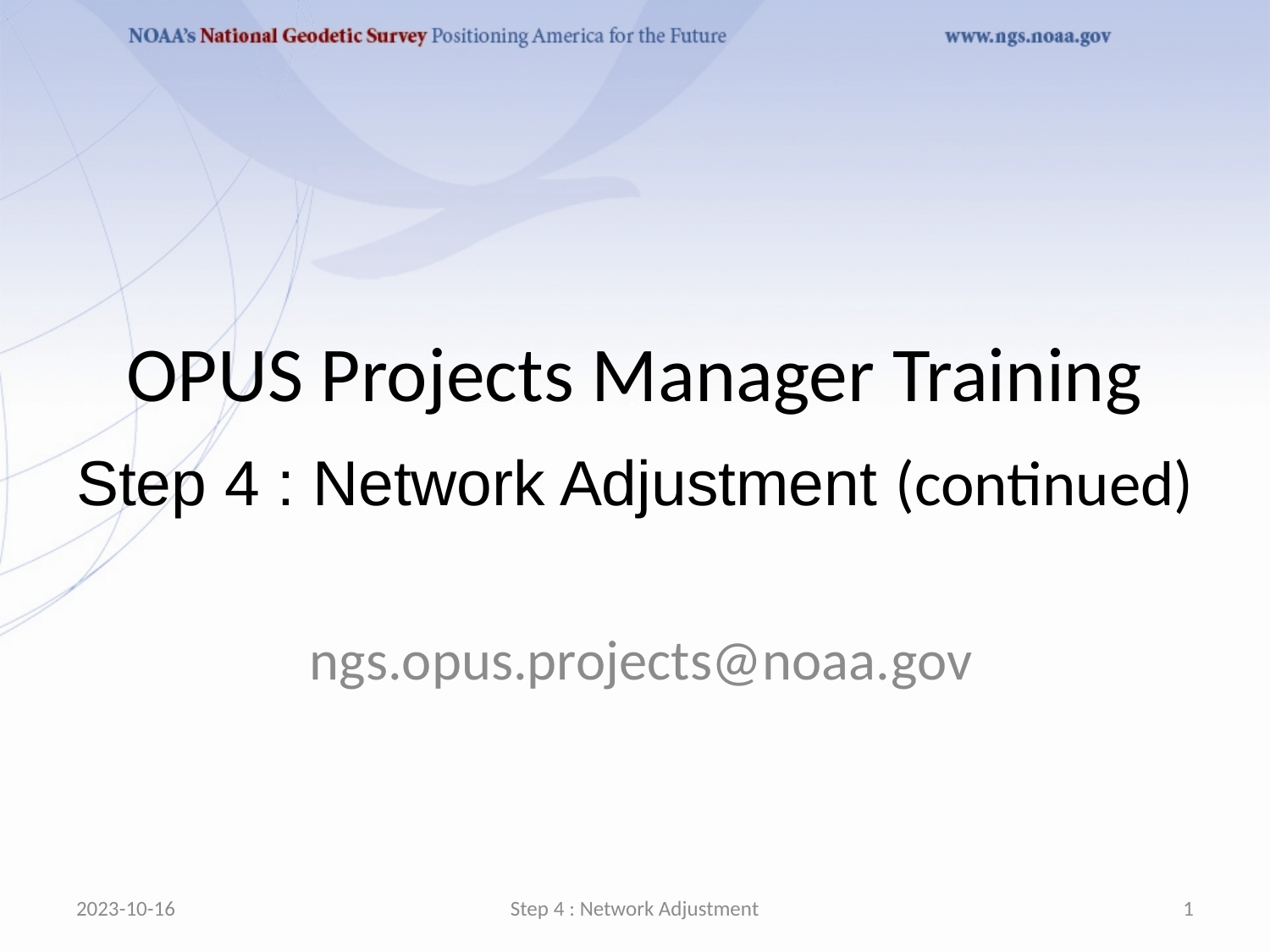

OPUS Projects Manager Training
Step 4 : Network Adjustment (continued)
 ngs.opus.projects@noaa.gov
2023-10-16
Step 4 : Network Adjustment
1